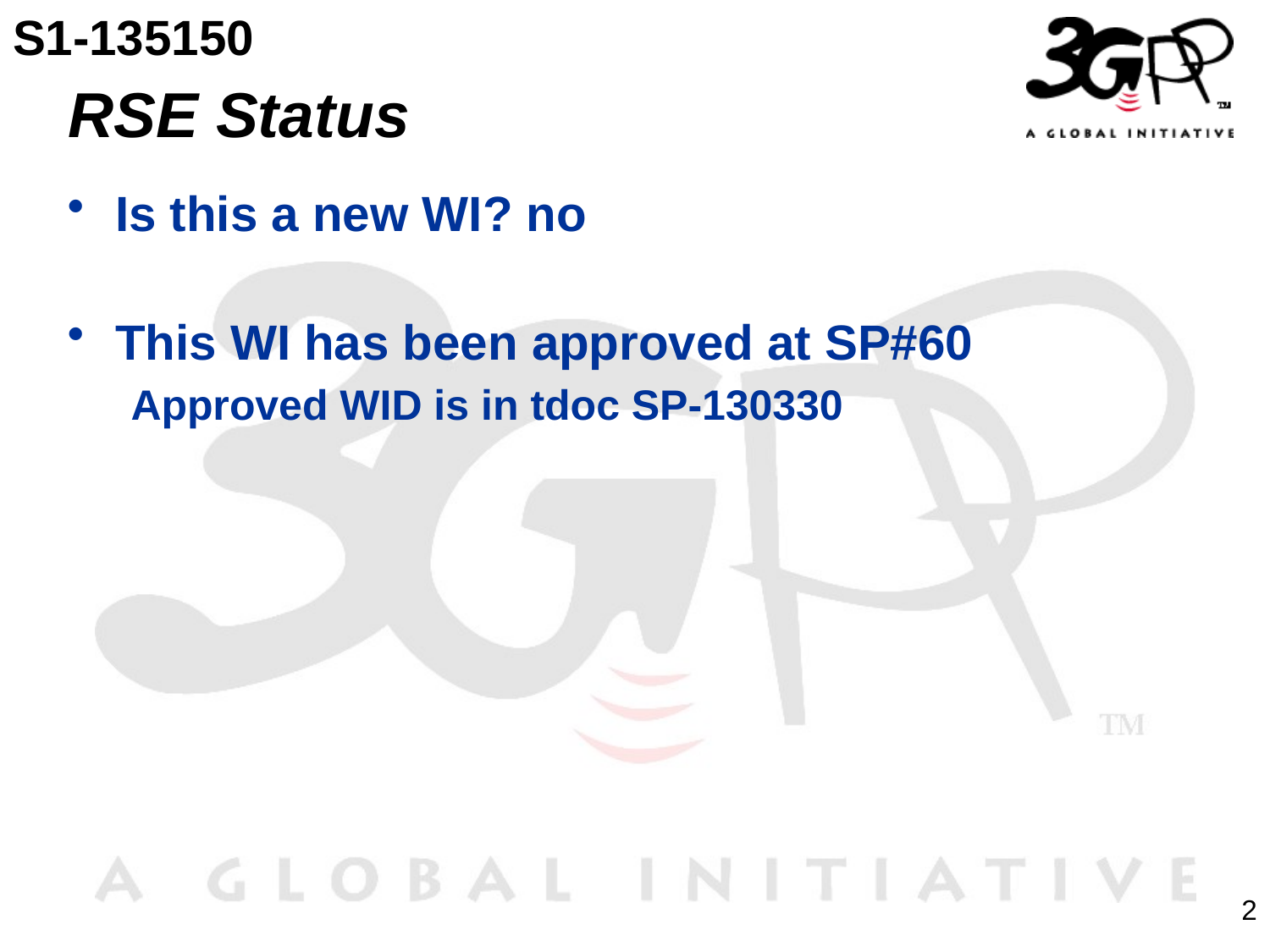

S1-135150
# RSE Status
Is this a new WI? no

This WI has been approved at SP#60
Approved WID is in tdoc SP-130330
2